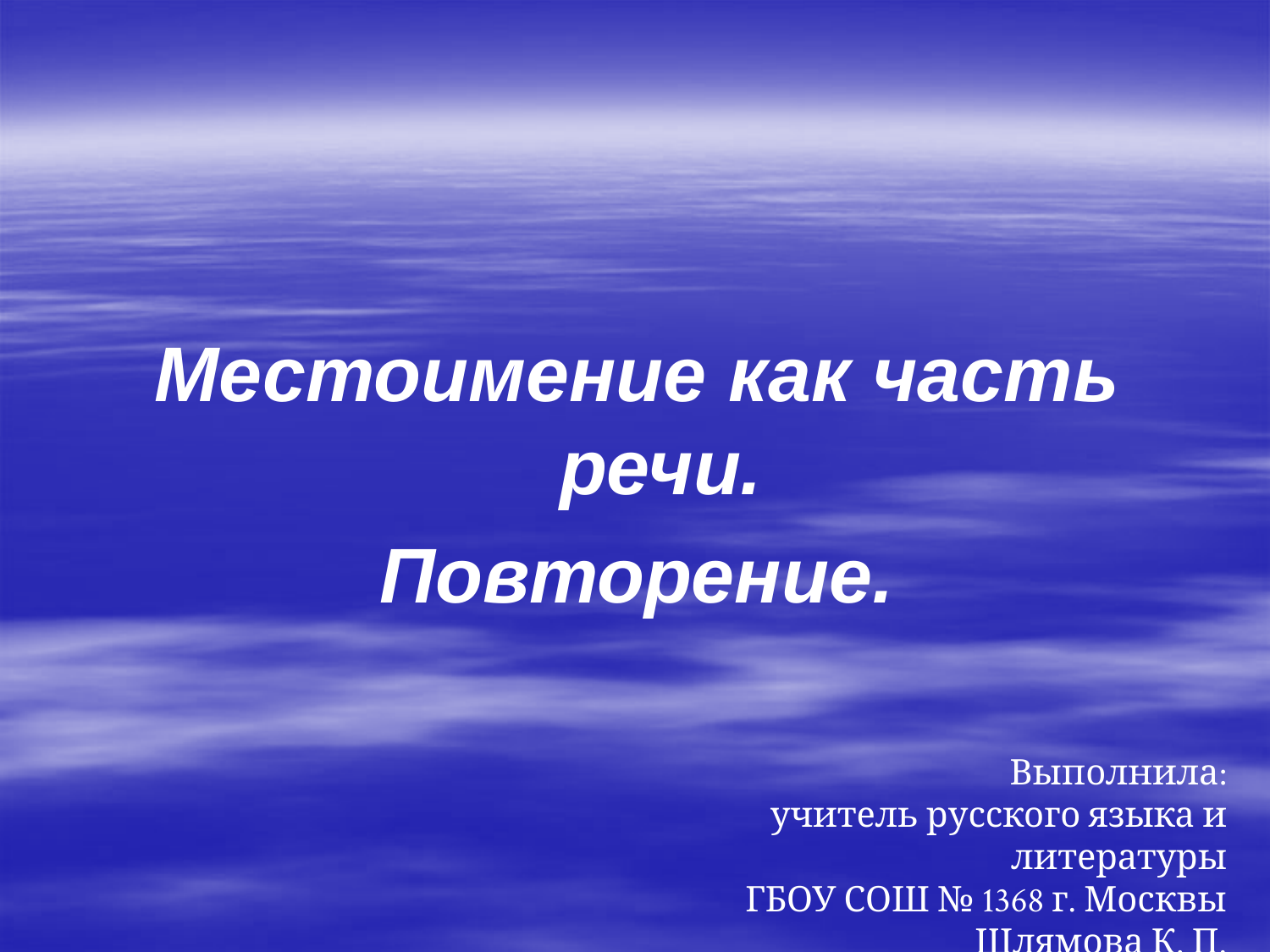

Местоимение как часть речи.
Повторение.
Выполнила:
учитель русского языка и литературы
ГБОУ СОШ № 1368 г. Москвы
Шлямова К. П.